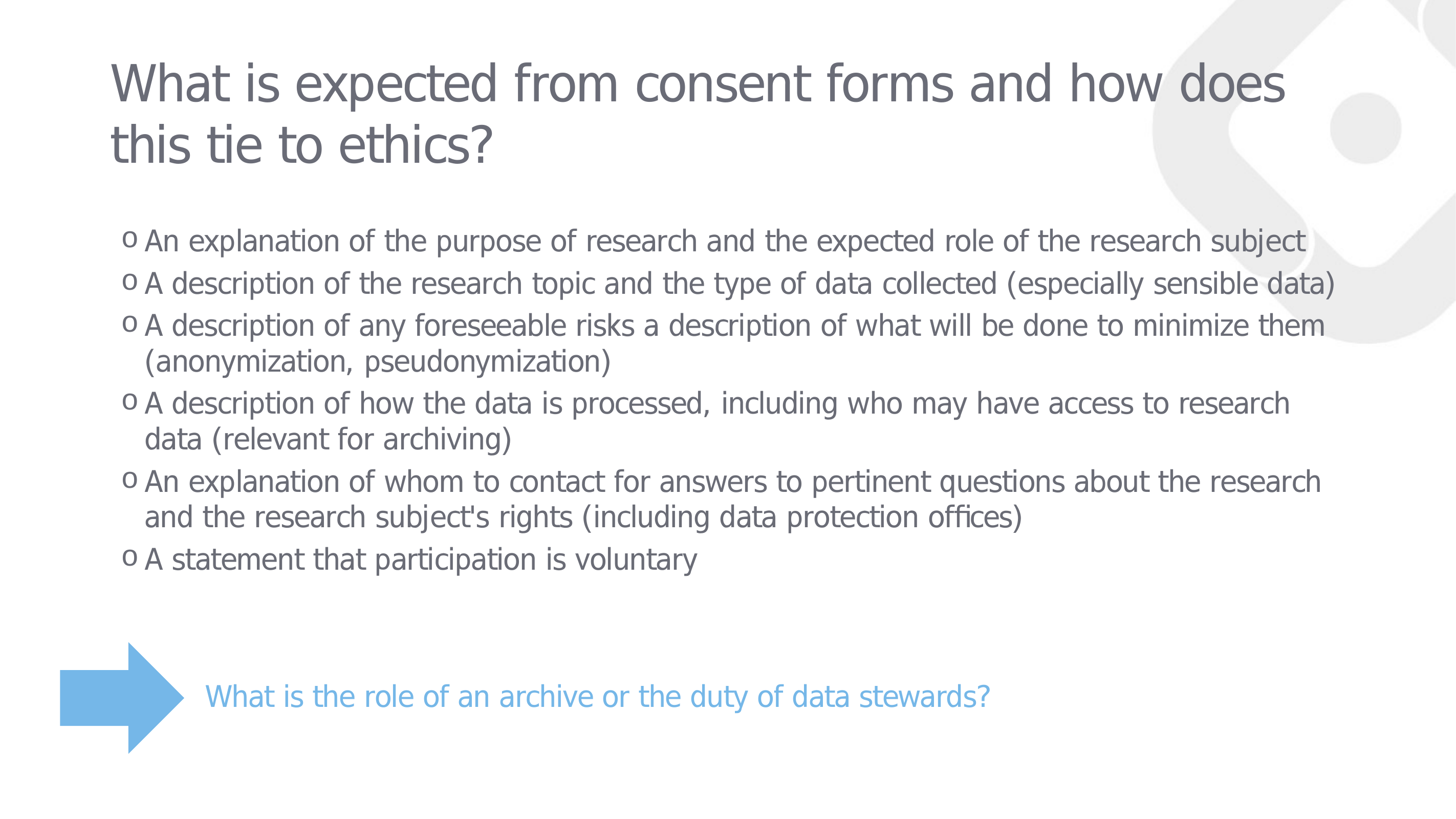

# What is expected from consent forms and how does this tie to ethics?
An explanation of the purpose of research and the expected role of the research subject
A description of the research topic and the type of data collected (especially sensible data)
A description of any foreseeable risks a description of what will be done to minimize them (anonymization, pseudonymization)
A description of how the data is processed, including who may have access to research data (relevant for archiving)
An explanation of whom to contact for answers to pertinent questions about the research and the research subject's rights (including data protection offices)
A statement that participation is voluntary

What is the role of an archive or the duty of data stewards?